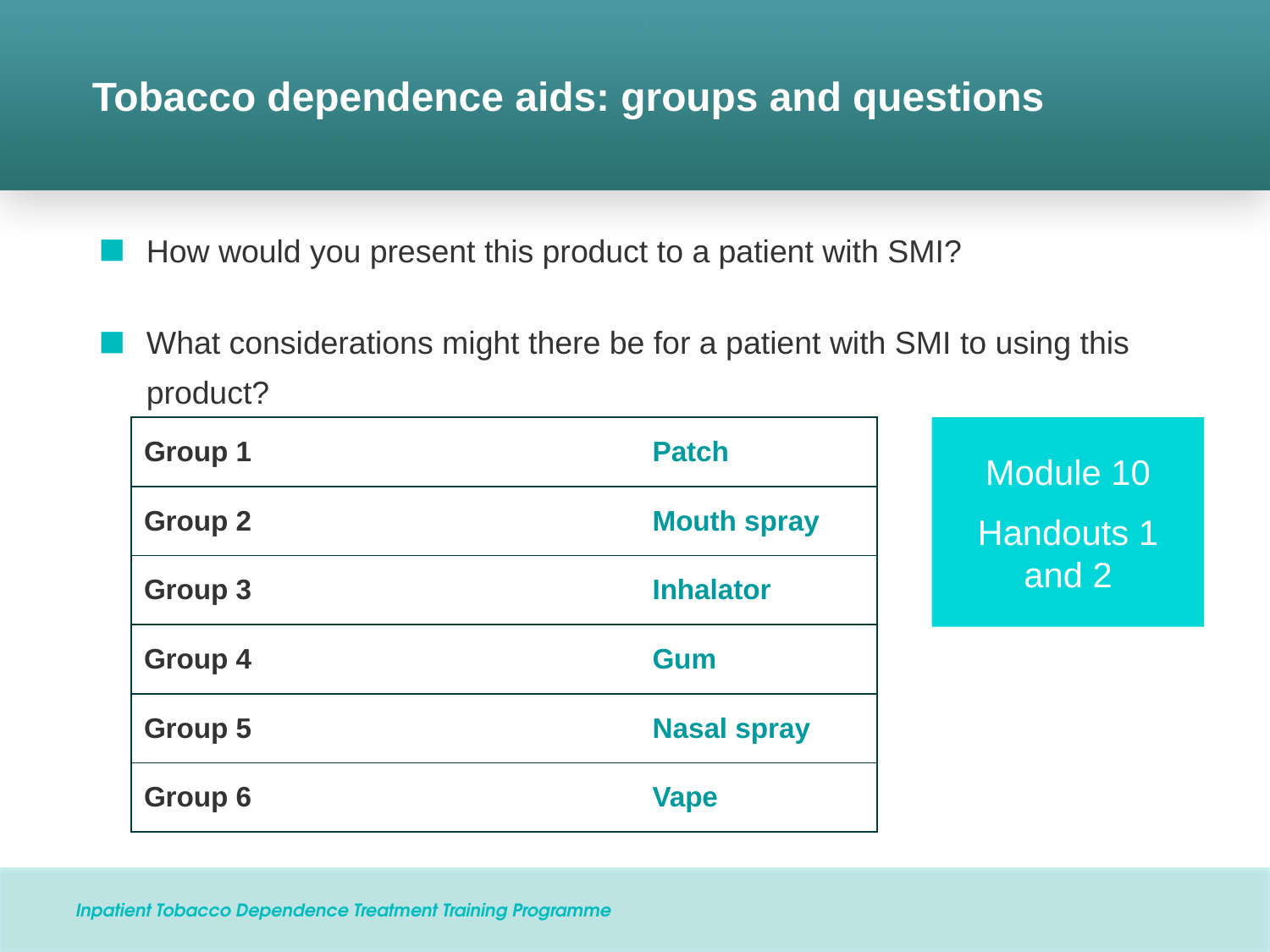

# Tobacco dependence aids: groups and questions
How would you present this product to a patient with SMI?
What considerations might there be for a patient with SMI to using this product?
| Group 1 |  | Patch |
| --- | --- | --- |
| Group 2 |  | Mouth spray |
| Group 3 |  | Inhalator |
| Group 4 |  | Gum |
| Group 5 |  | Nasal spray |
| Group 6 |  | Vape |
Module 10
Handouts 1 and 2
Inpatient Tobacco Dependence Treatment Training Programme